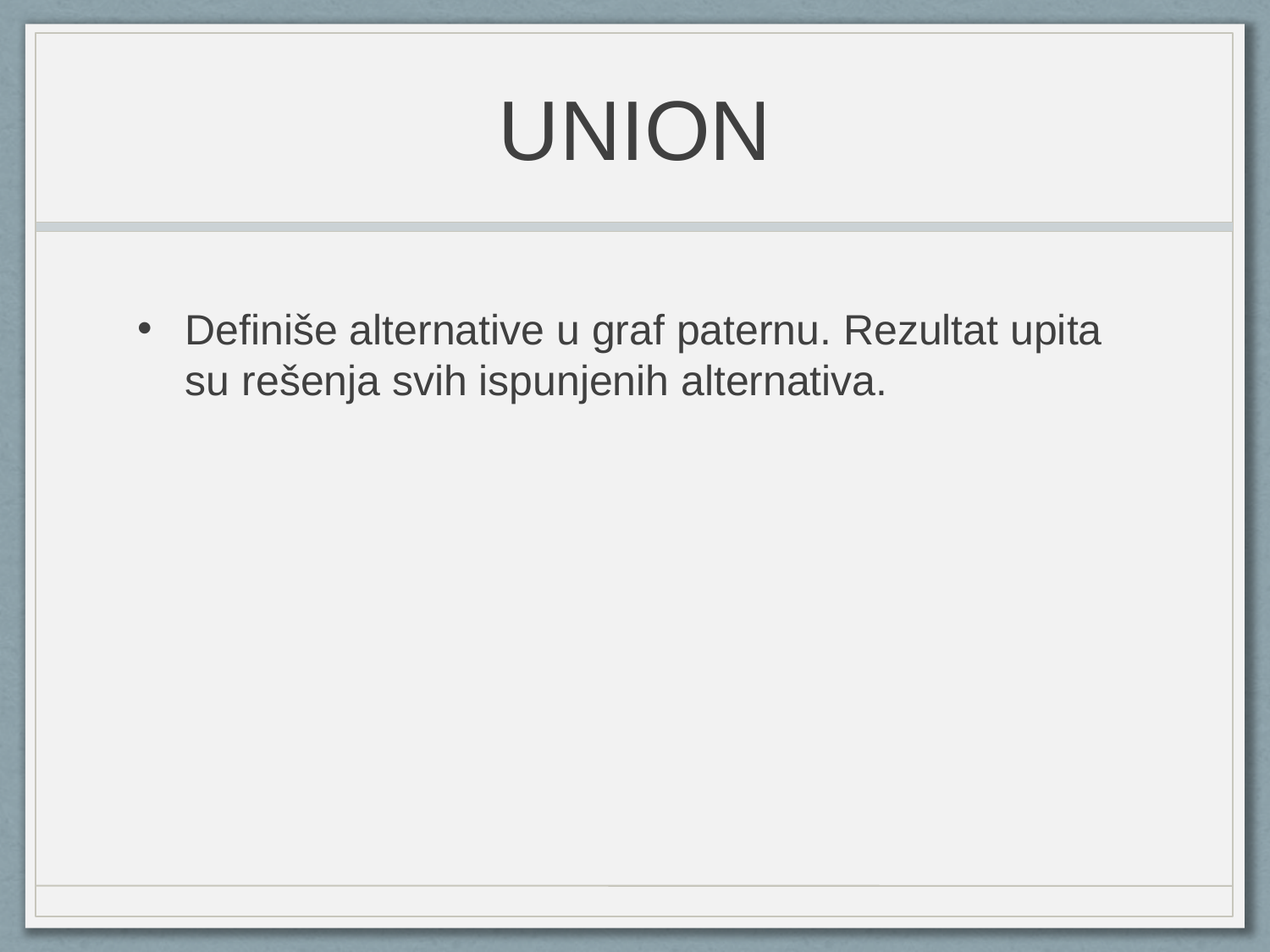

# UNION
Definiše alternative u graf paternu. Rezultat upita su rešenja svih ispunjenih alternativa.